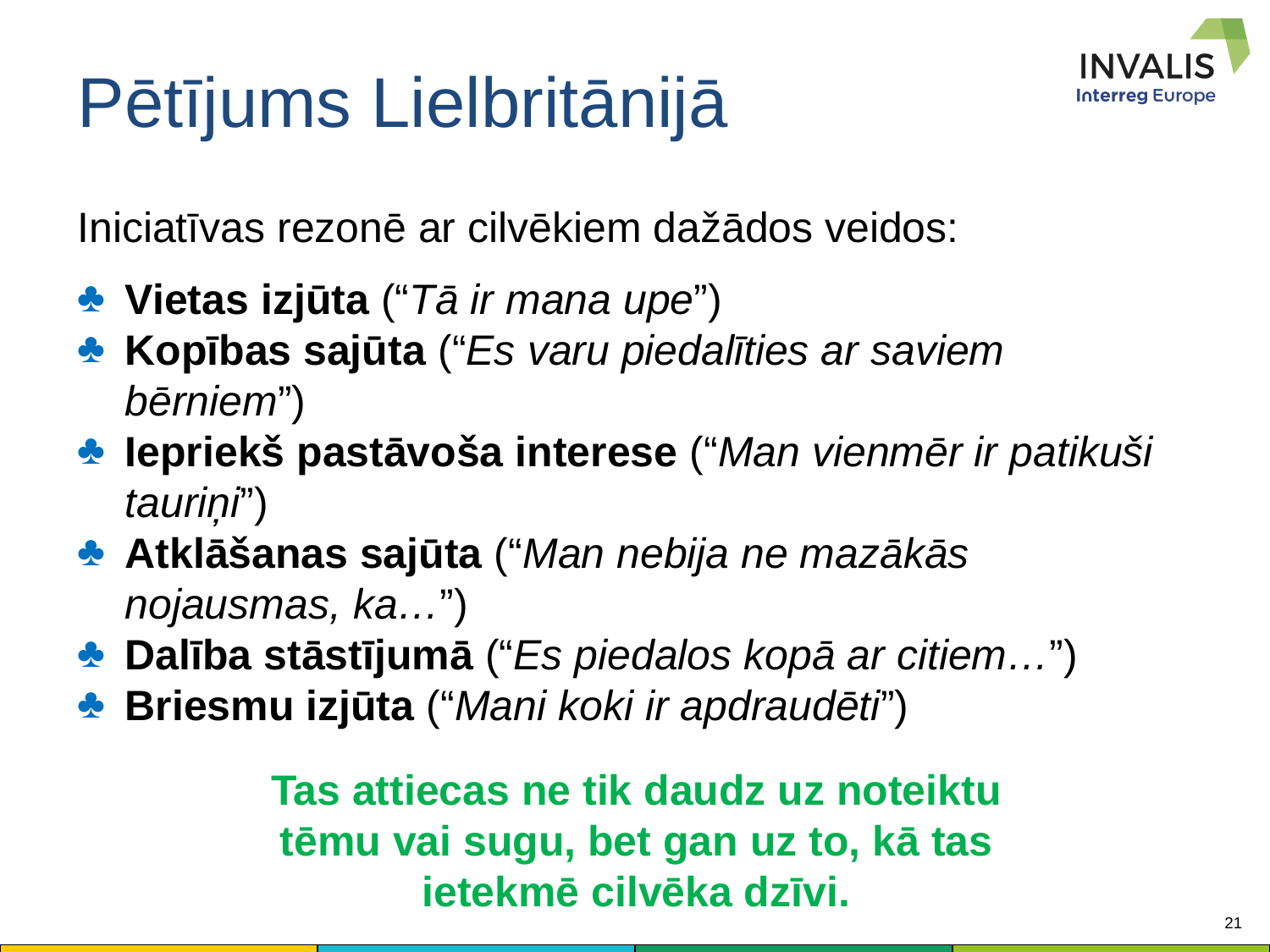

# Pētījums Lielbritānijā
Iniciatīvas rezonē ar cilvēkiem dažādos veidos:
Vietas izjūta (“Tā ir mana upe”)
Kopības sajūta (“Es varu piedalīties ar saviem bērniem”)
Iepriekš pastāvoša interese (“Man vienmēr ir patikuši tauriņi”)
Atklāšanas sajūta (“Man nebija ne mazākās nojausmas, ka…”)
Dalība stāstījumā (“Es piedalos kopā ar citiem…”)
Briesmu izjūta (“Mani koki ir apdraudēti”)
Tas attiecas ne tik daudz uz noteiktu tēmu vai sugu, bet gan uz to, kā tas ietekmē cilvēka dzīvi.